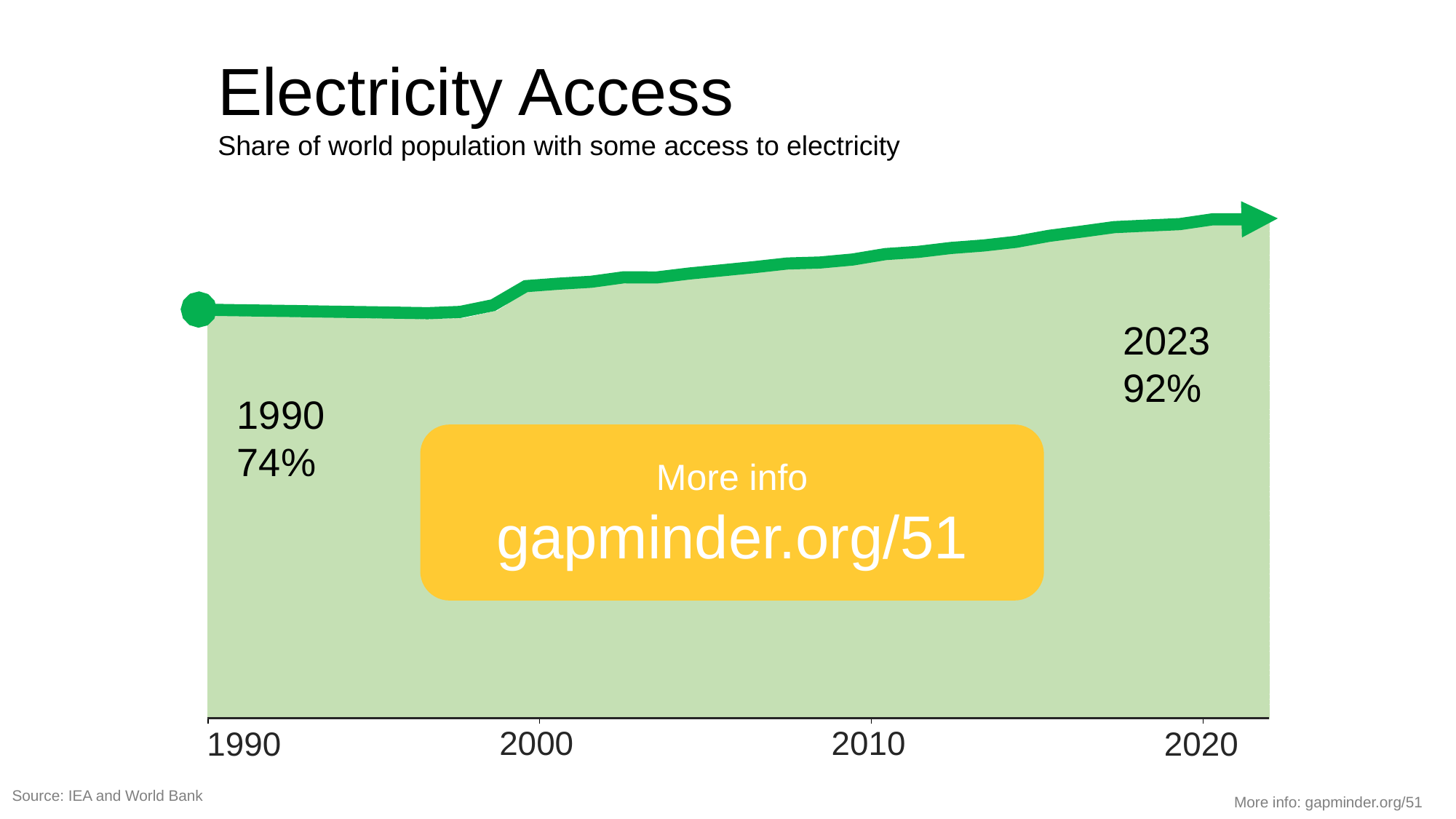

Electricity Access
Share of world population with some access to electricity

2023
92%
1990
74%
More info
gapminder.org/51
2000
2010
2020
1990

Source: IEA and World Bank
More info: gapminder.org/51